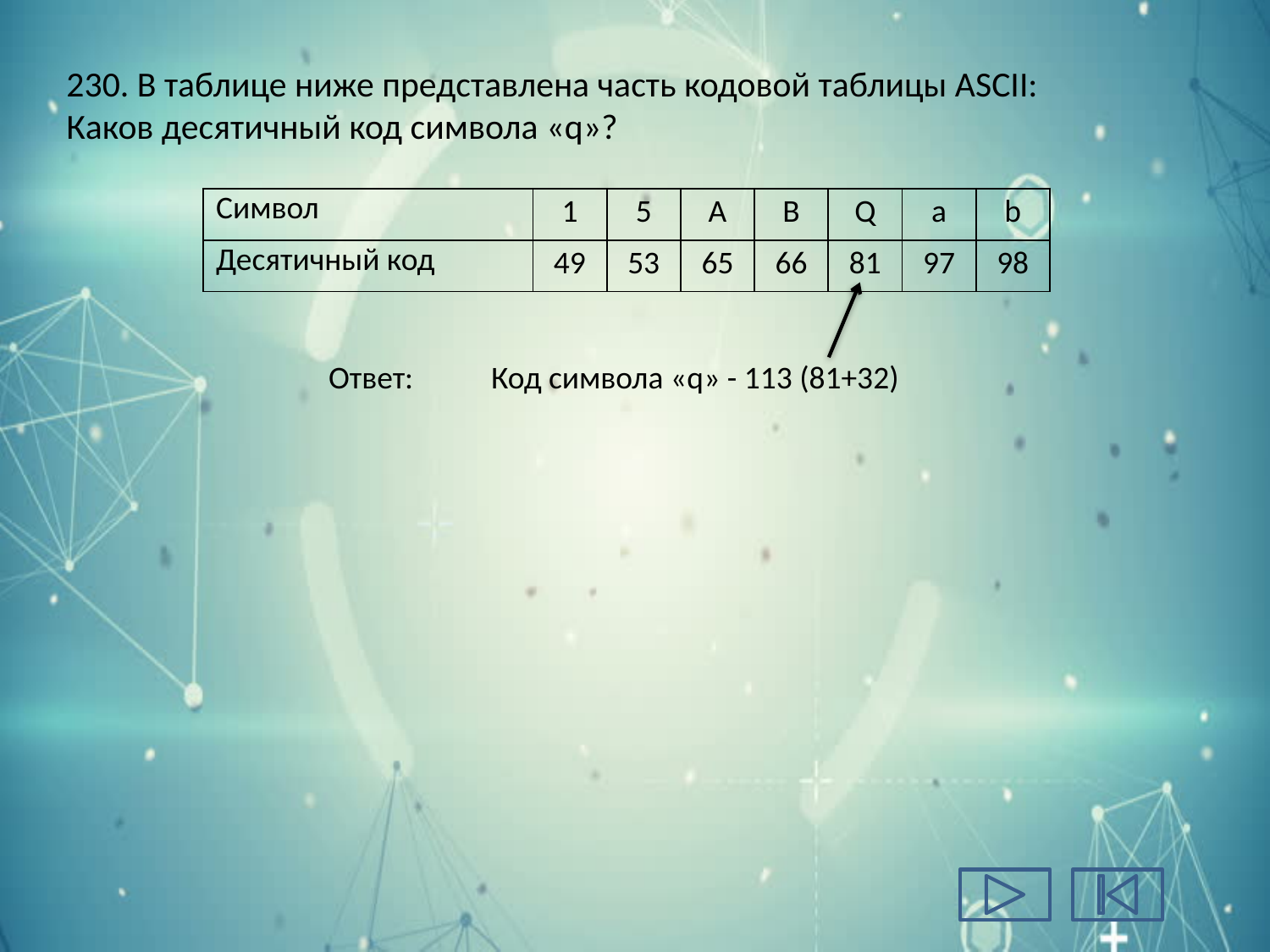

# 230. В таблице ниже представлена часть кодовой таблицы ASCII: Каков десятичный код символа «q»?
| Символ | 1 | 5 | A | B | Q | a | b |
| --- | --- | --- | --- | --- | --- | --- | --- |
| Десятичный код | 49 | 53 | 65 | 66 | 81 | 97 | 98 |
Ответ:
Код символа «q» - 113 (81+32)